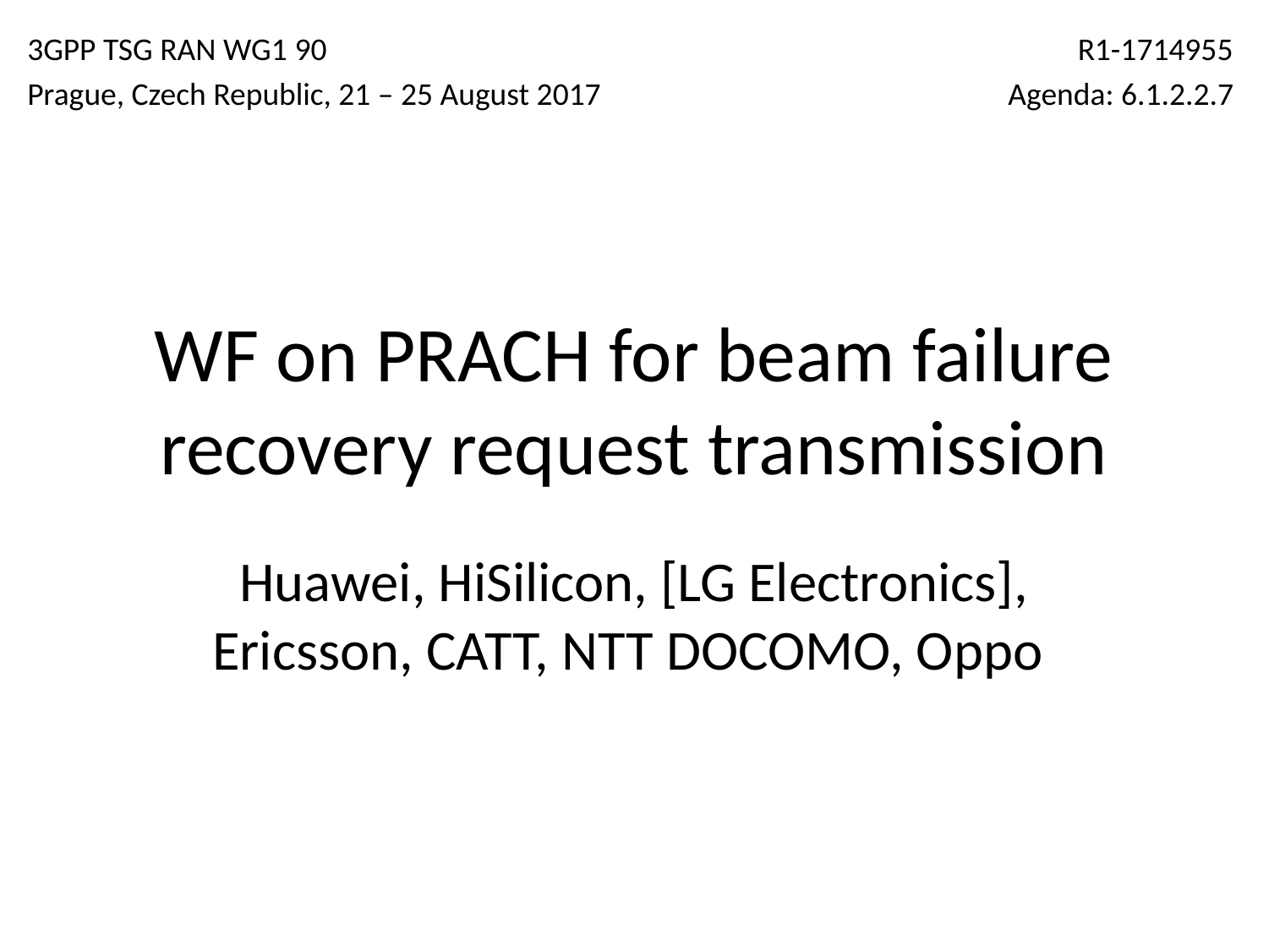

3GPP TSG RAN WG1 90			                	     		     R1-1714955
Prague, Czech Republic, 21 – 25 August 2017			             Agenda: 6.1.2.2.7
# WF on PRACH for beam failure recovery request transmission
Huawei, HiSilicon, [LG Electronics], Ericsson, CATT, NTT DOCOMO, Oppo